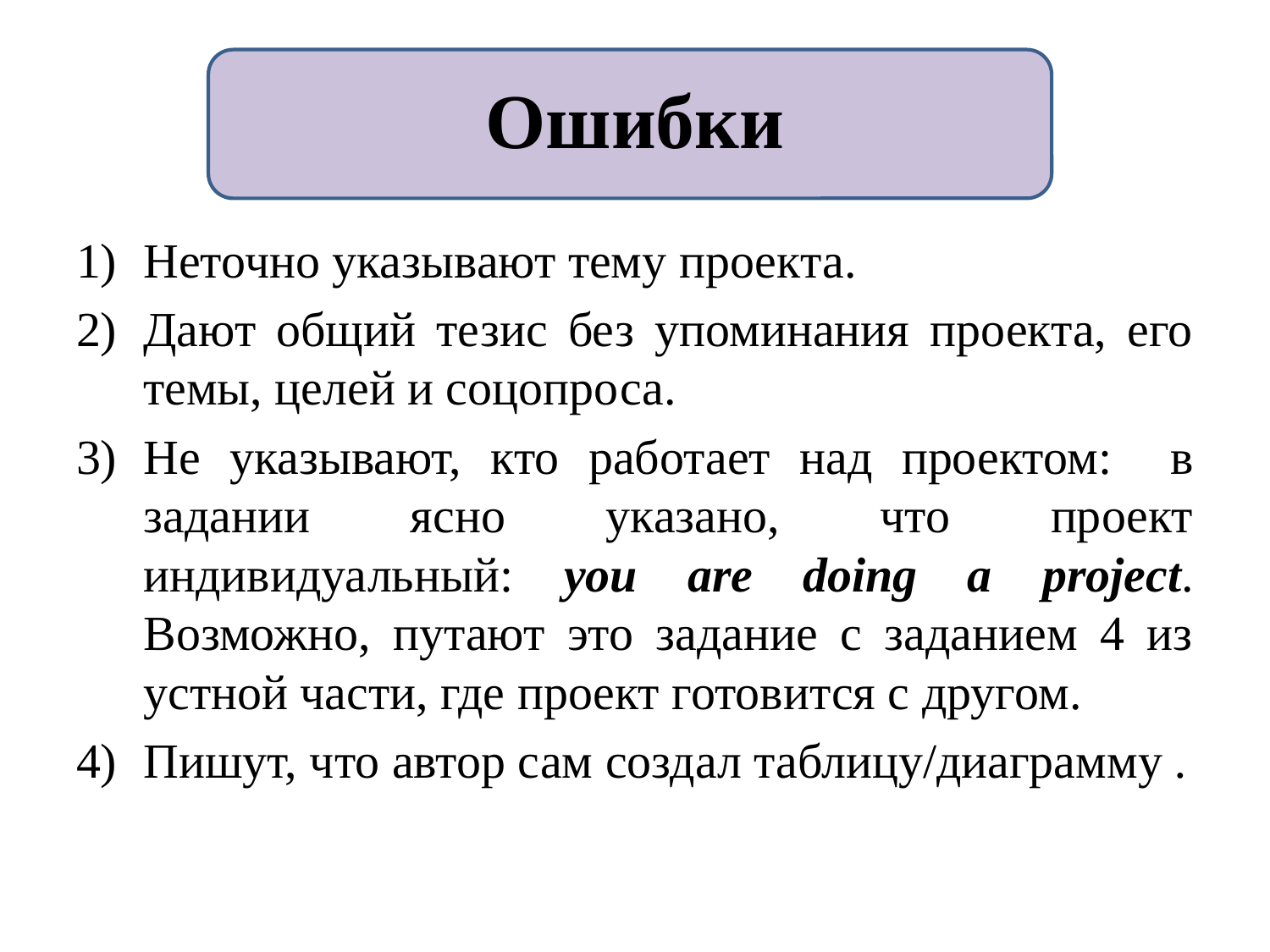

# Ошибки

Неточно указывают тему проекта.
Дают общий тезис без упоминания проекта, его темы, целей и соцопроса.
Не указывают, кто работает над проектом:  в задании ясно указано, что проект индивидуальный: you are doing a project. Возможно, путают это задание с заданием 4 из устной части, где проект готовится с другом.
Пишут, что автор сам создал таблицу/диаграмму .